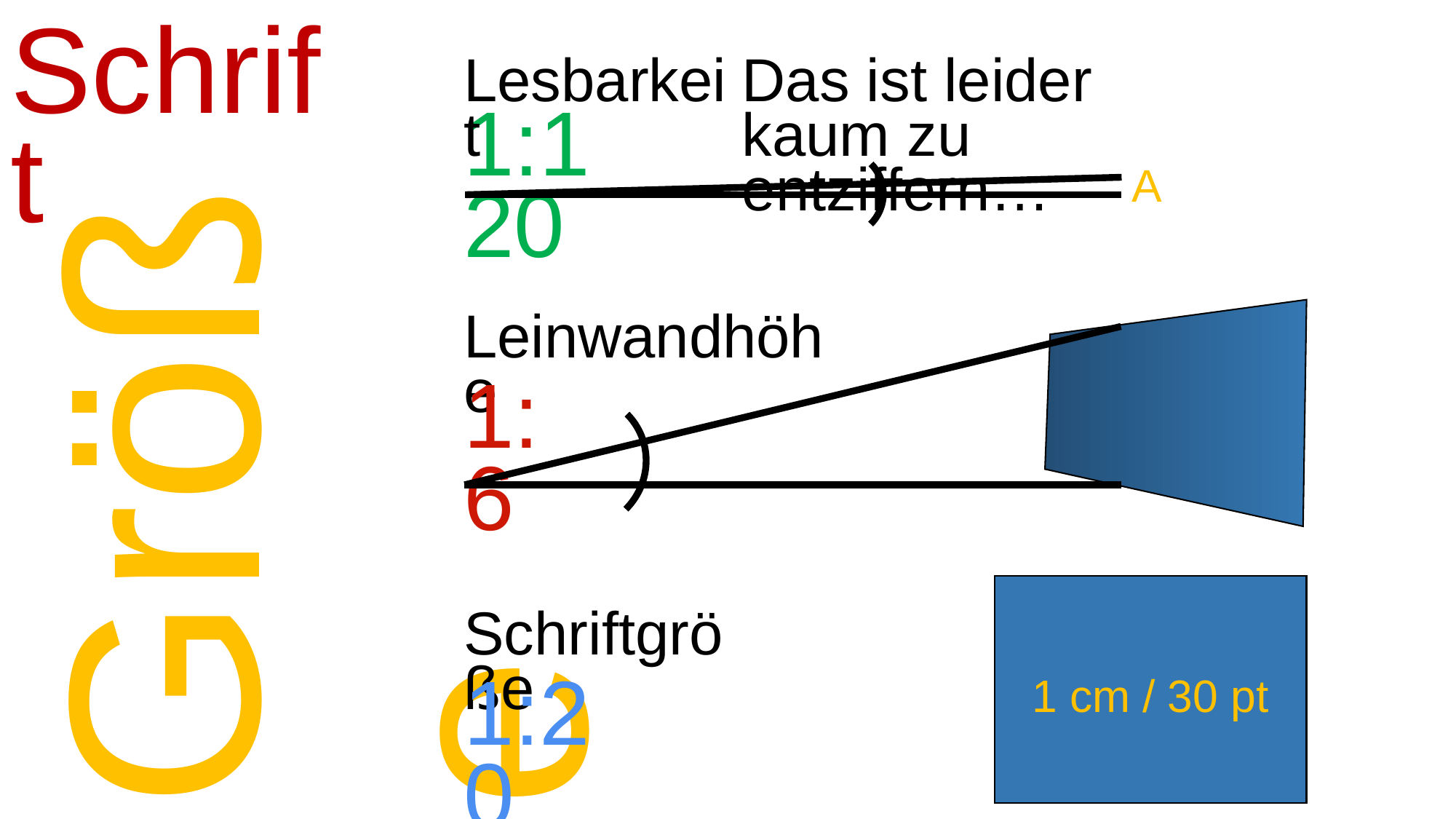

Schrift
Lesbarkeit
Das ist leider kaum zu entziffern…
1:120

A
Größe

Leinwandhöhe
1:6

Schriftgröße
1:20
1 cm / 30 pt